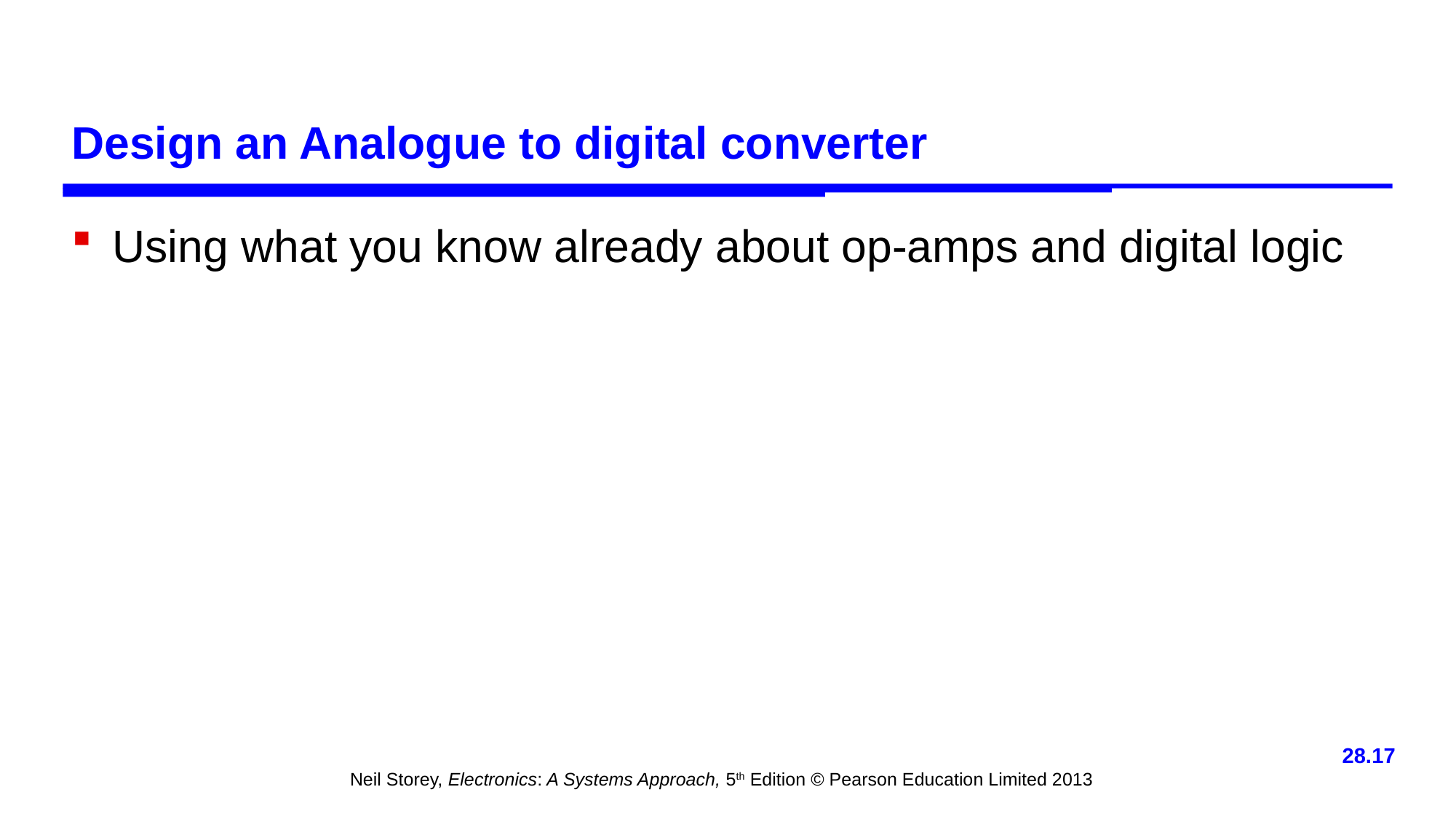

# Design an Analogue to digital converter
Using what you know already about op-amps and digital logic